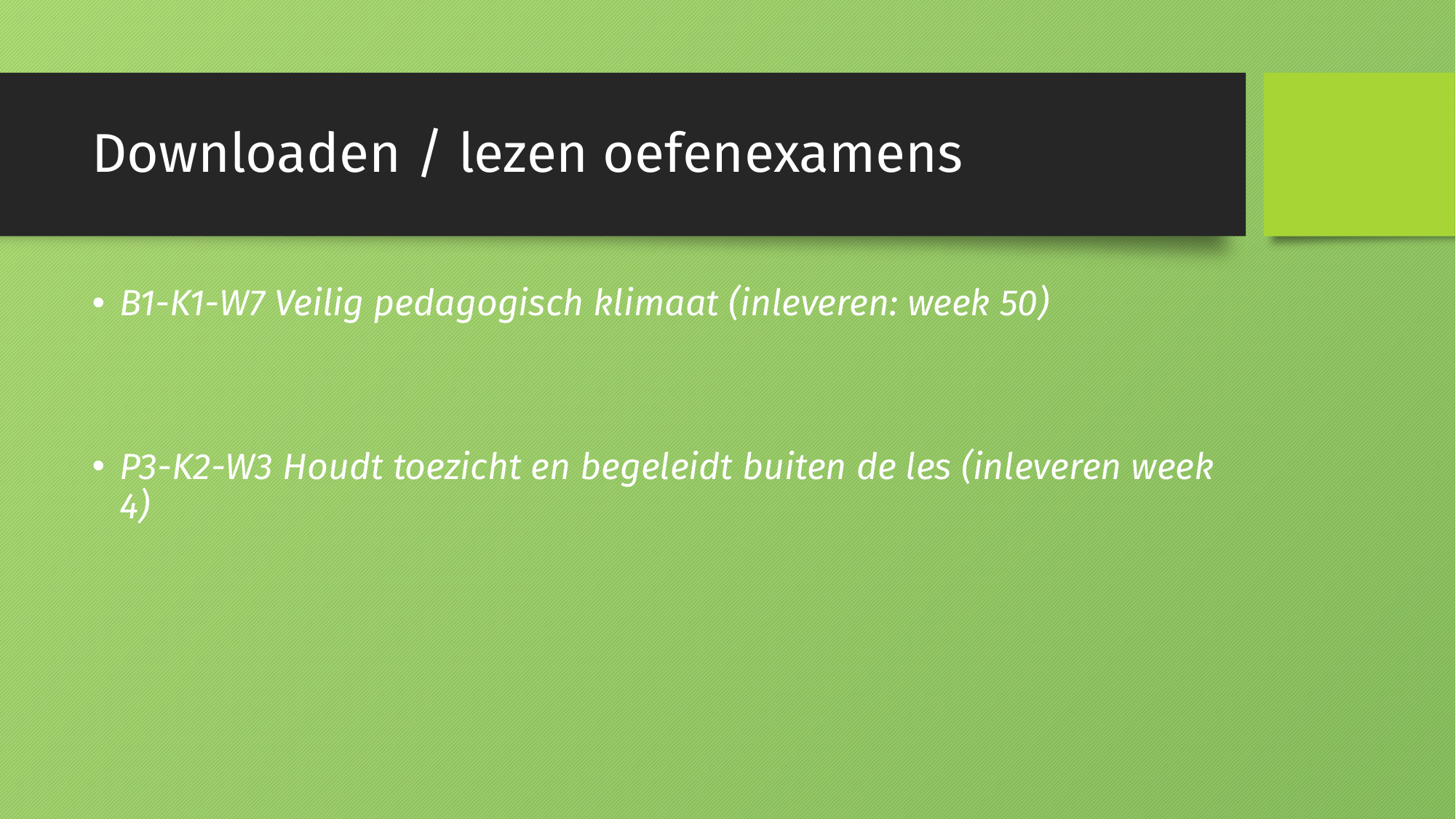

# Downloaden / lezen oefenexamens
B1-K1-W7 Veilig pedagogisch klimaat (inleveren: week 50)

P3-K2-W3 Houdt toezicht en begeleidt buiten de les (inleveren week 4)